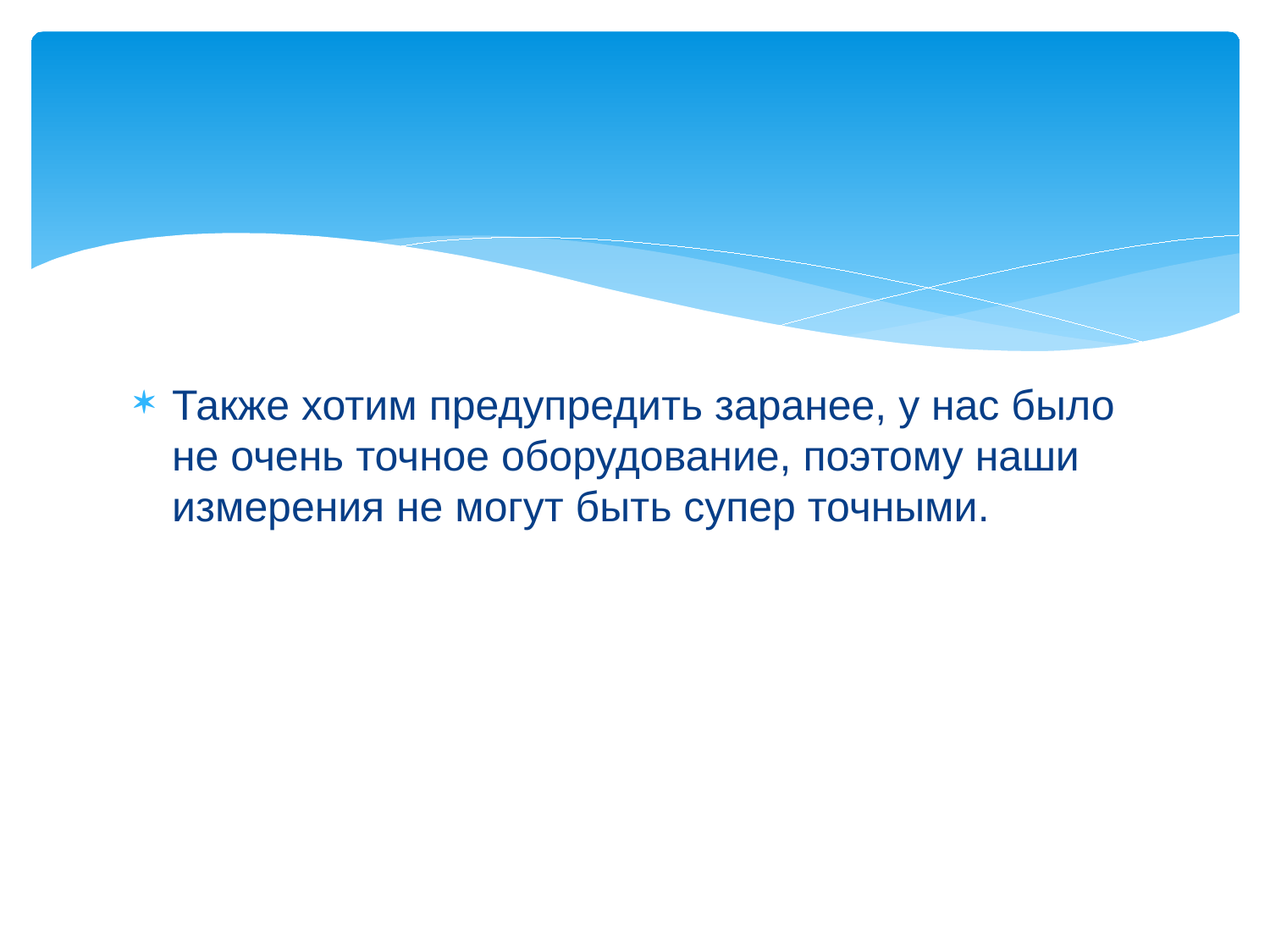

Также хотим предупредить заранее, у нас было не очень точное оборудование, поэтому наши измерения не могут быть супер точными.